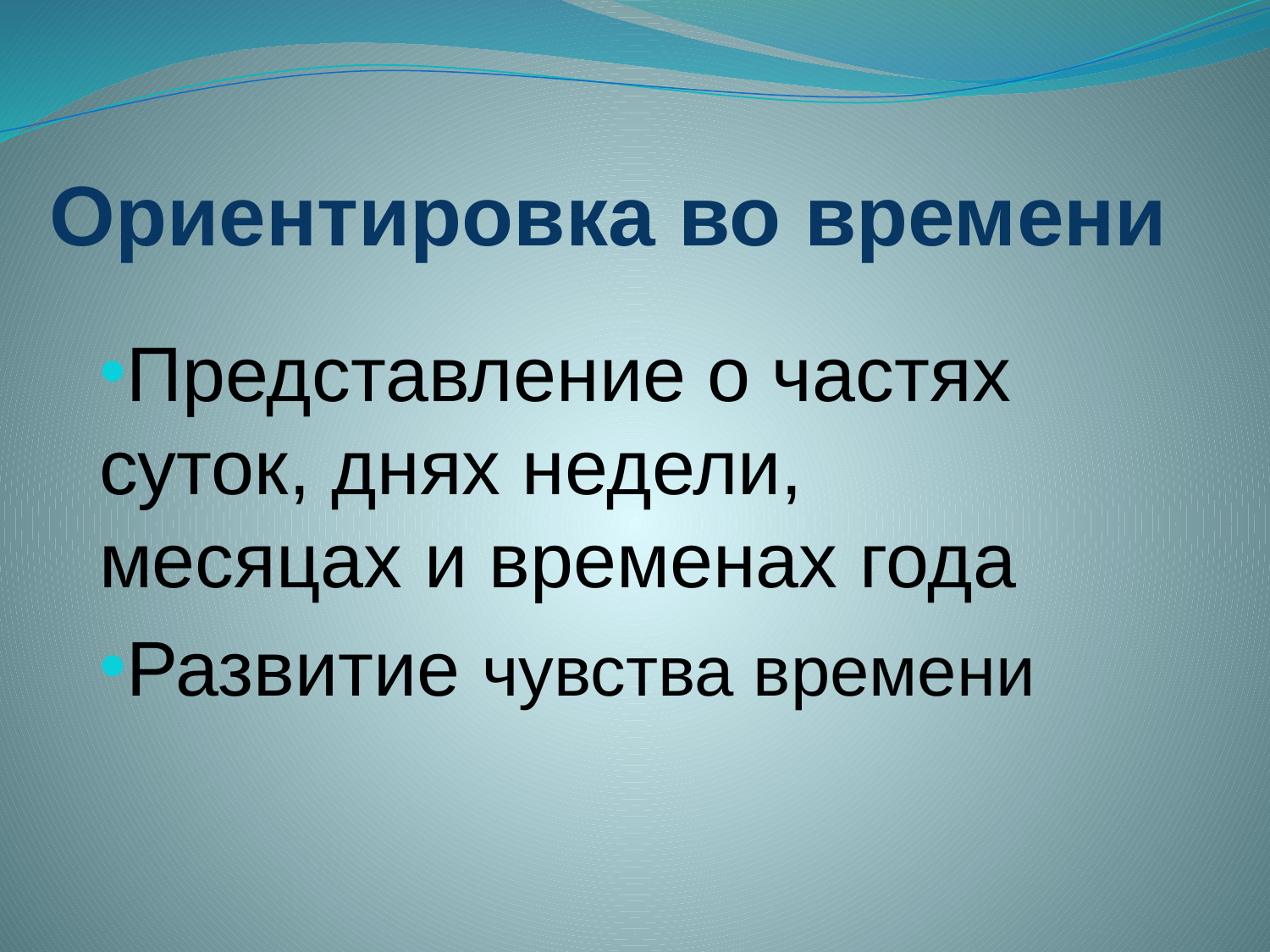

# Ориентировка во времени
Представление о частях суток, днях недели, месяцах и временах года
Развитие чувства времени